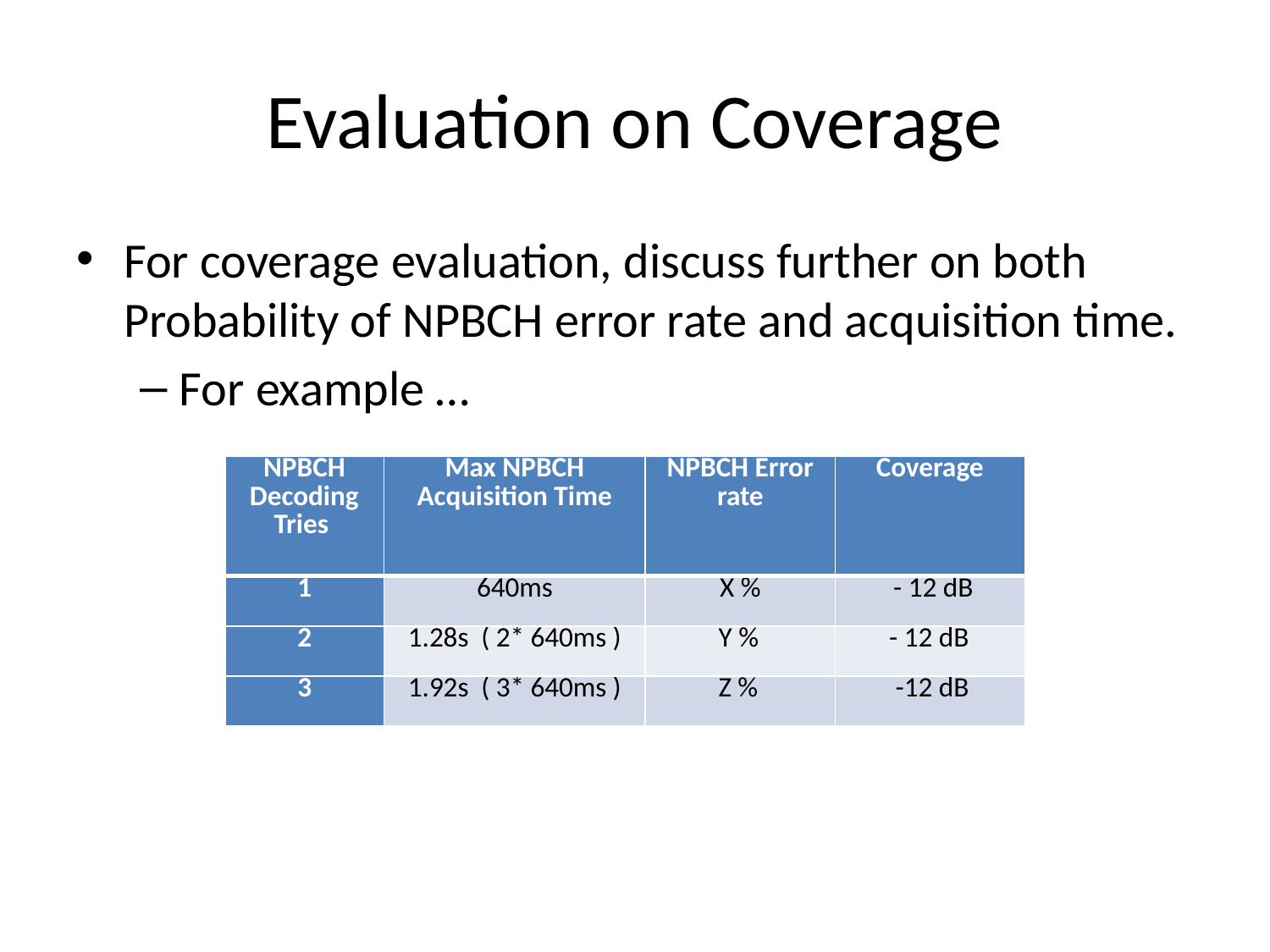

# Evaluation on Coverage
For coverage evaluation, discuss further on both Probability of NPBCH error rate and acquisition time.
For example …
| NPBCH Decoding Tries | Max NPBCH Acquisition Time | NPBCH Error rate | Coverage |
| --- | --- | --- | --- |
| 1 | 640ms | X % | - 12 dB |
| 2 | 1.28s ( 2\* 640ms ) | Y % | - 12 dB |
| 3 | 1.92s ( 3\* 640ms ) | Z % | -12 dB |